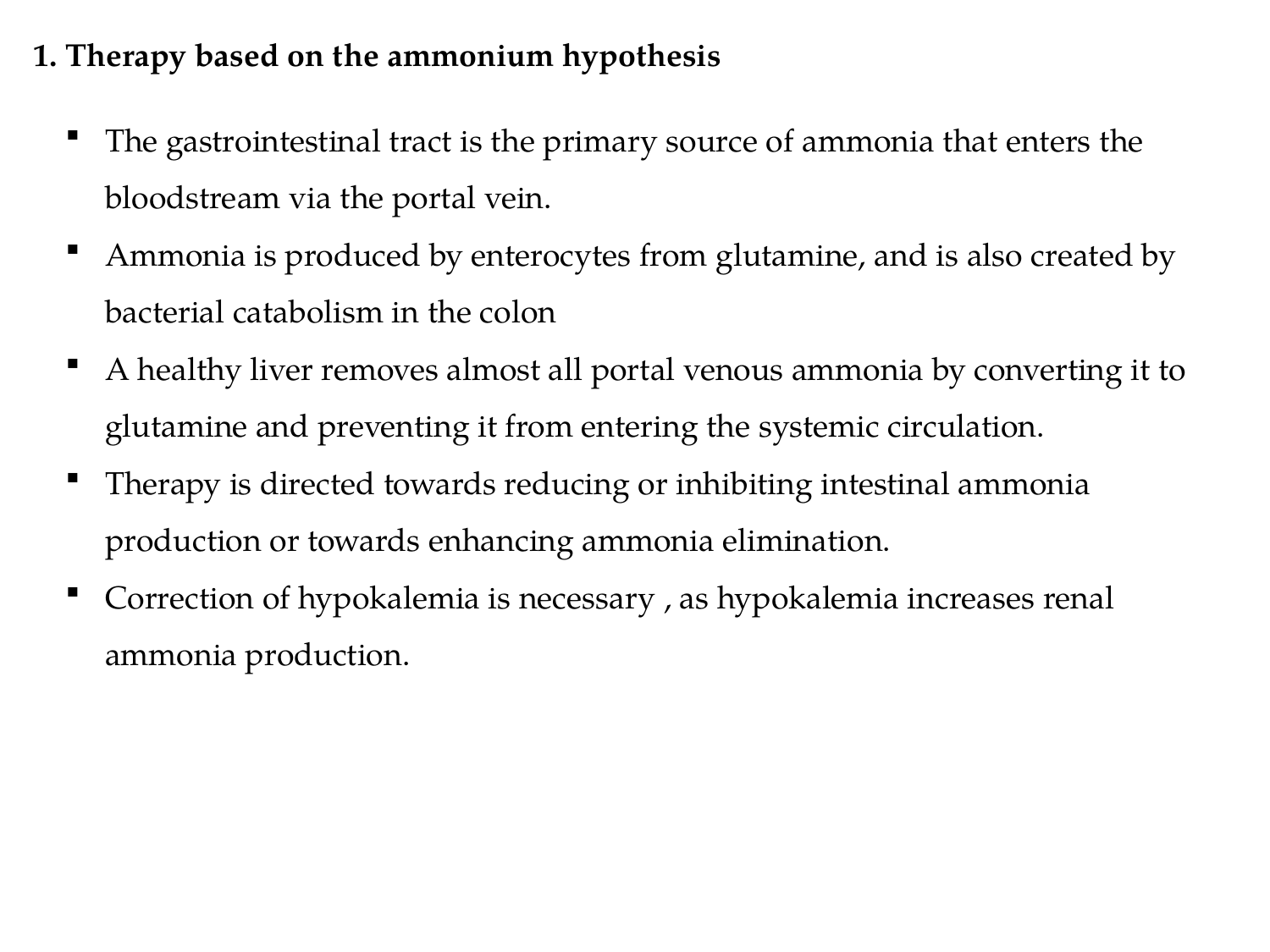

1. Therapy based on the ammonium hypothesis
The gastrointestinal tract is the primary source of ammonia that enters the bloodstream via the portal vein.
Ammonia is produced by enterocytes from glutamine, and is also created by bacterial catabolism in the colon
A healthy liver removes almost all portal venous ammonia by converting it to glutamine and preventing it from entering the systemic circulation.
Therapy is directed towards reducing or inhibiting intestinal ammonia production or towards enhancing ammonia elimination.
Correction of hypokalemia is necessary , as hypokalemia increases renal ammonia production.